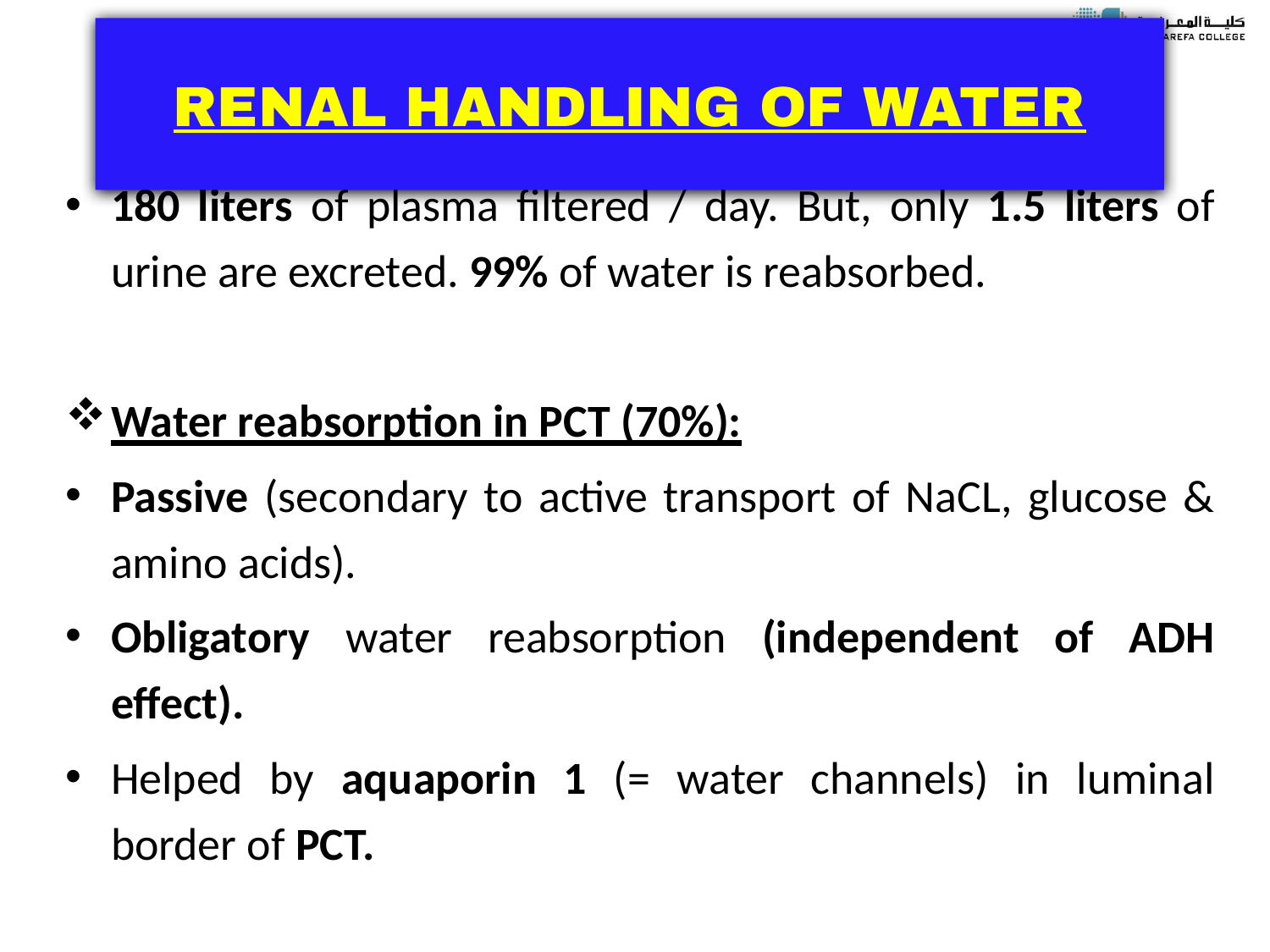

# RENAL HANDLING OF WATER
180 liters of plasma filtered / day. But, only 1.5 liters of urine are excreted. 99% of water is reabsorbed.

Water reabsorption in PCT (70%):
Passive (secondary to active transport of NaCL, glucose & amino acids).
Obligatory water reabsorption (independent of ADH effect).
Helped by aquaporin 1 (= water channels) in luminal border of PCT.